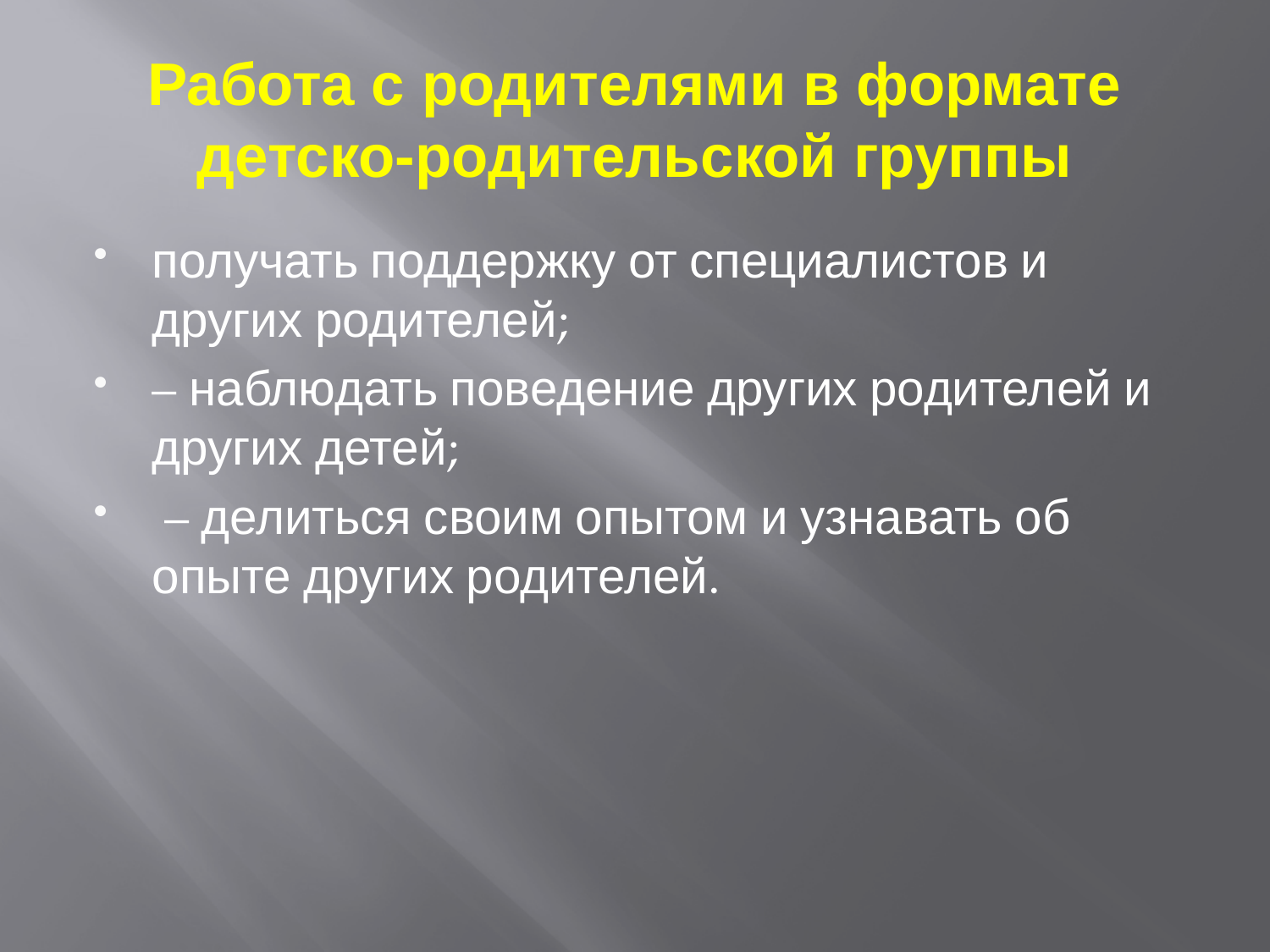

# Работа с родителями в формате детско-родительской группы
получать поддержку от специалистов и других родителей;
– наблюдать поведение других родителей и других детей;
 – делиться своим опытом и узнавать об опыте других родителей.